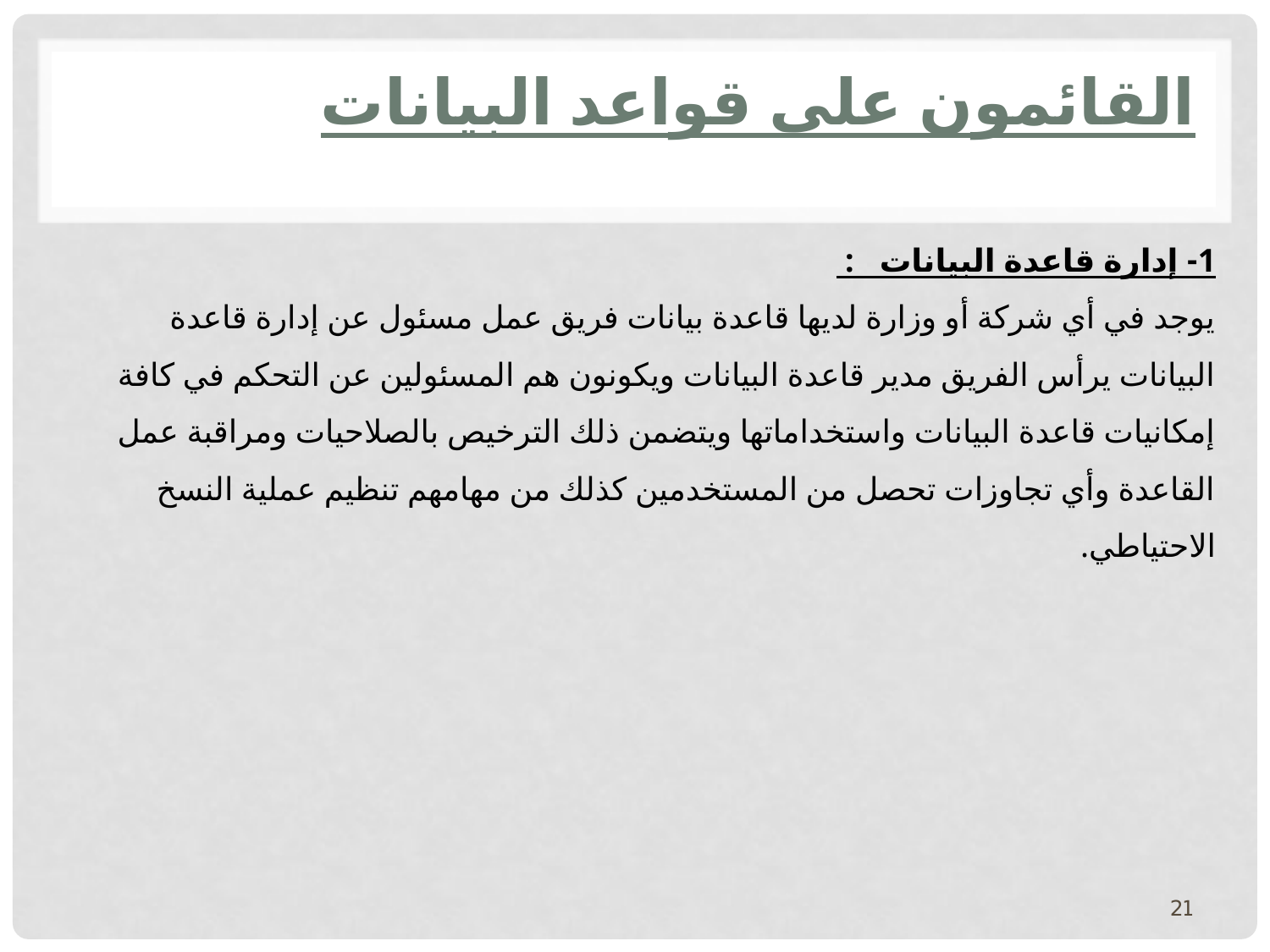

# القائمون على قواعد البيانات
1- إدارة قاعدة البيانات   :
يوجد في أي شركة أو وزارة لديها قاعدة بيانات فريق عمل مسئول عن إدارة قاعدة البيانات يرأس الفريق مدير قاعدة البيانات ويكونون هم المسئولين عن التحكم في كافة إمكانيات قاعدة البيانات واستخداماتها ويتضمن ذلك الترخيص بالصلاحيات ومراقبة عمل القاعدة وأي تجاوزات تحصل من المستخدمين كذلك من مهامهم تنظيم عملية النسخ الاحتياطي.
21